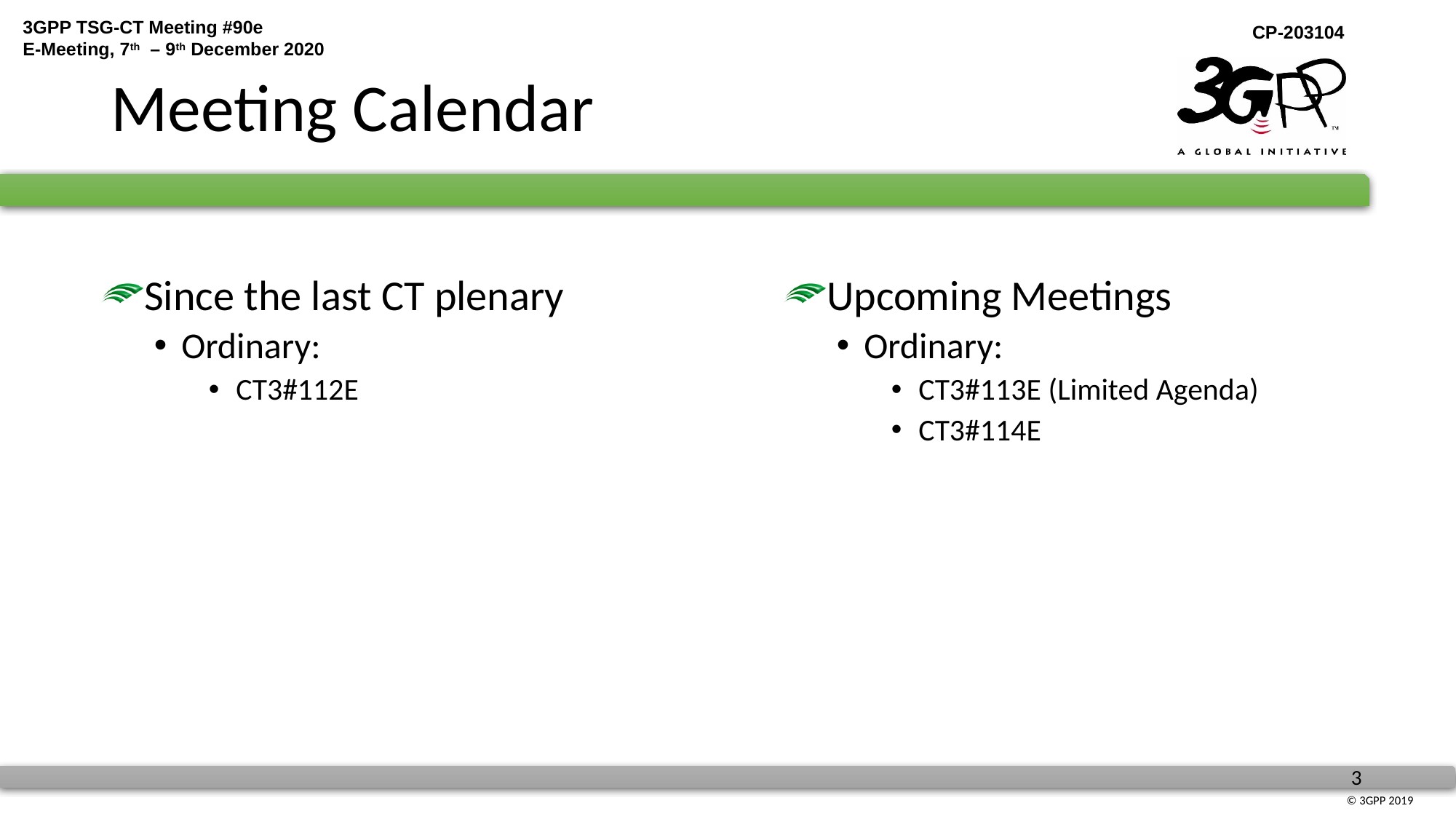

# Meeting Calendar
Since the last CT plenary
Ordinary:
CT3#112E

Upcoming Meetings
Ordinary:
CT3#113E (Limited Agenda)
CT3#114E